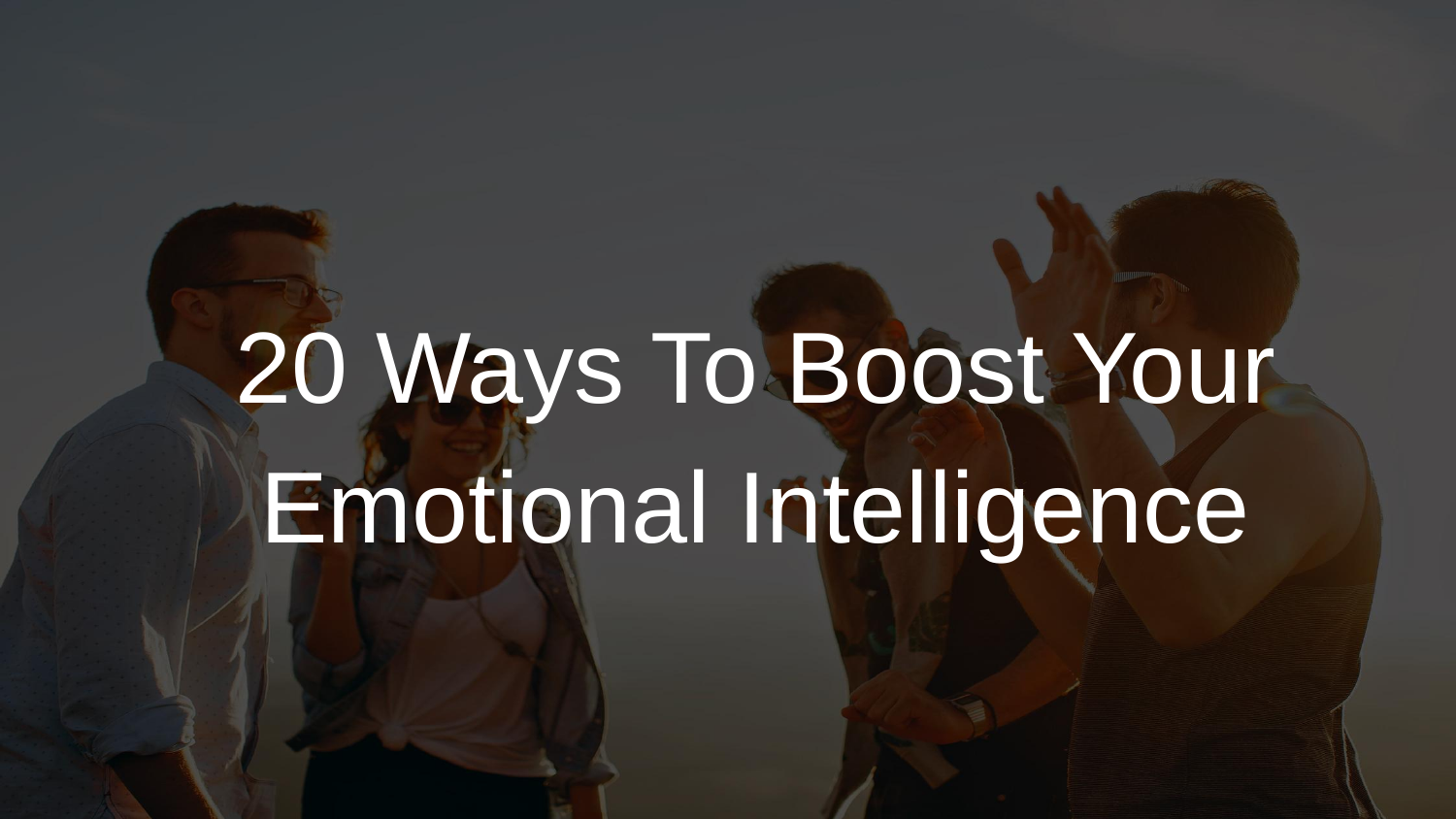

20 Ways To Boost Your
Emotional Intelligence